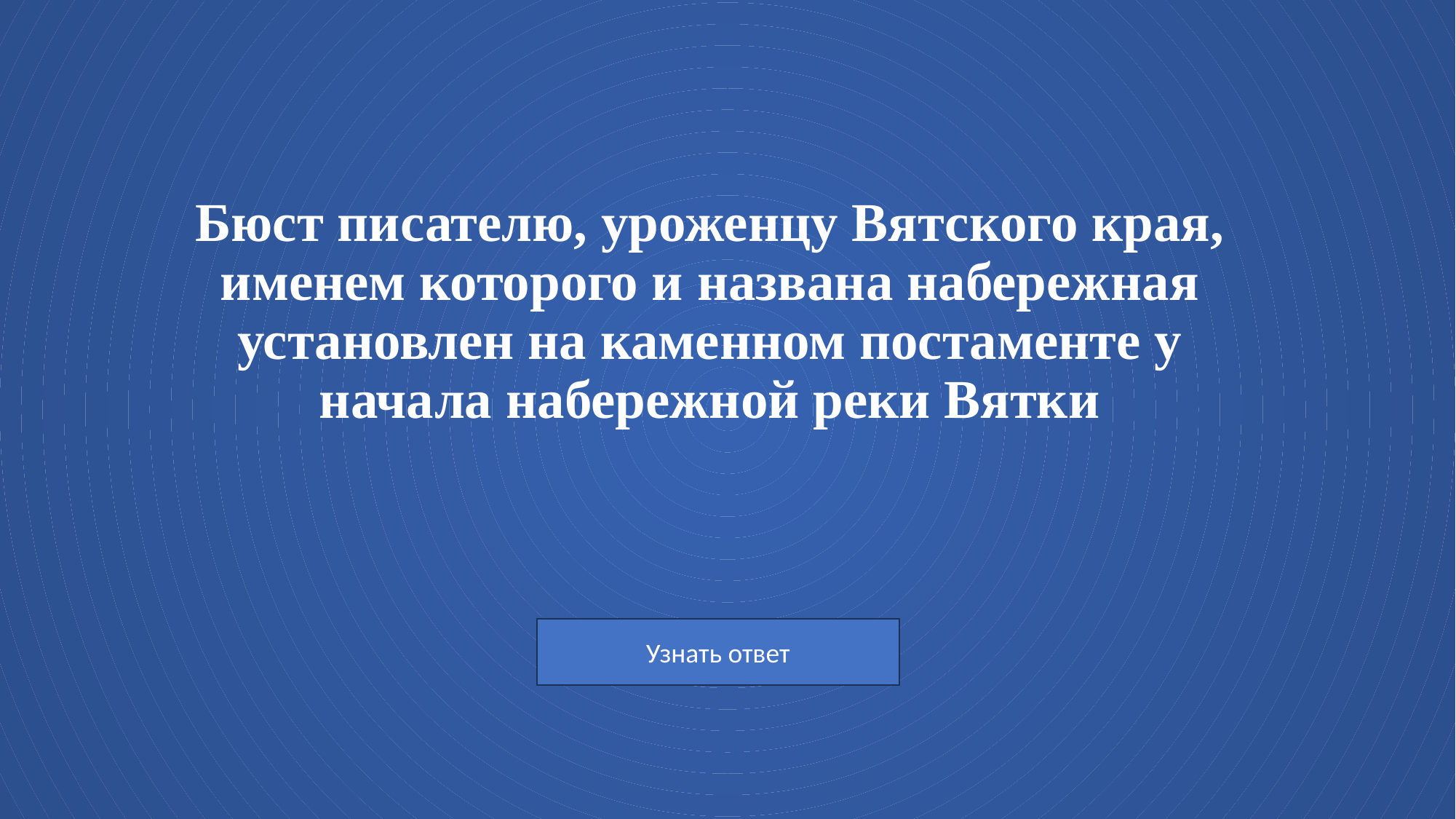

# Бюст писателю, уроженцу Вятского края, именем которого и названа набережная установлен на каменном постаменте у начала набережной реки Вятки